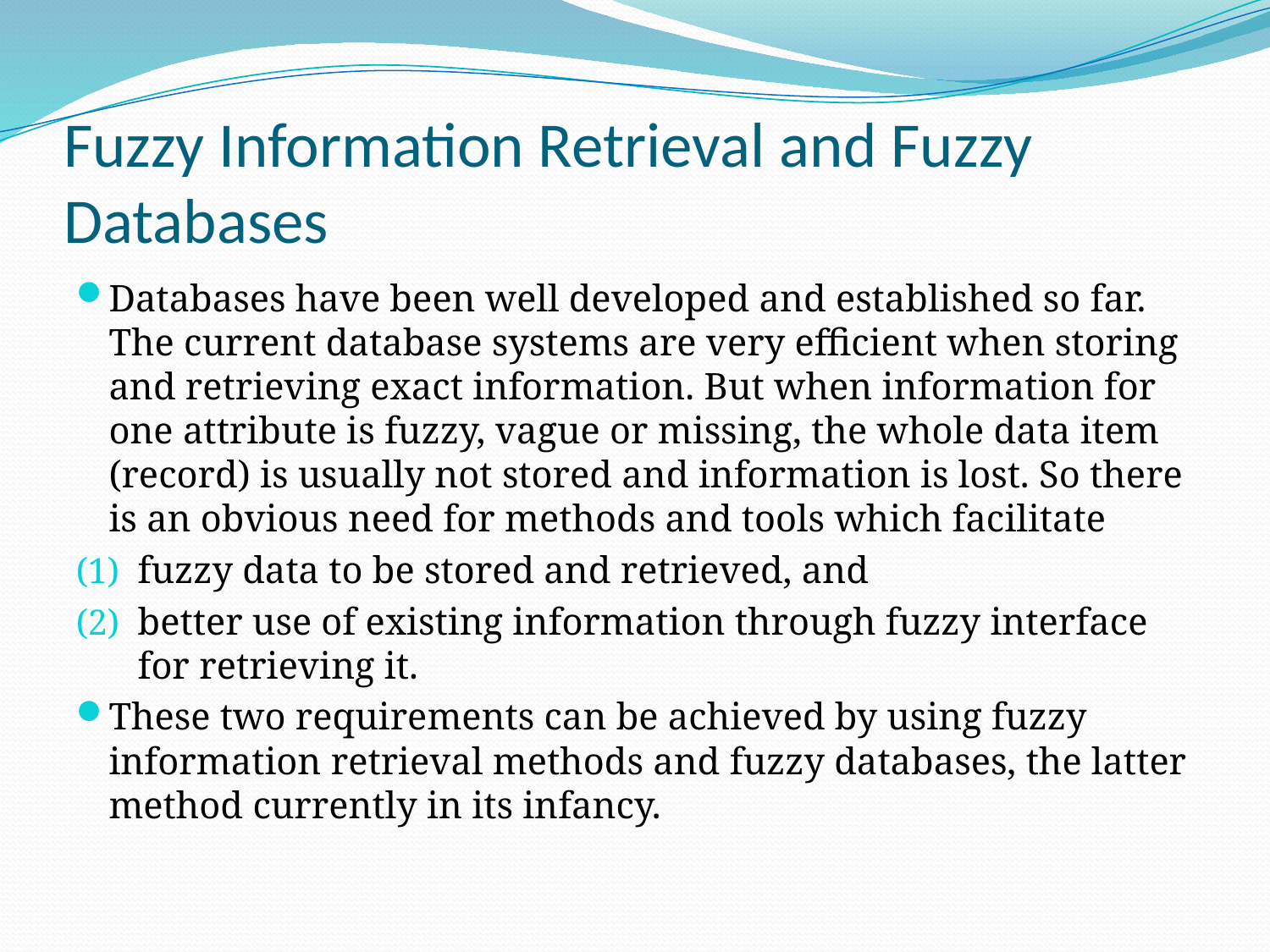

# Fuzzy Information Retrieval and Fuzzy Databases
Databases have been well developed and established so far. The current database systems are very efficient when storing and retrieving exact information. But when information for one attribute is fuzzy, vague or missing, the whole data item (record) is usually not stored and information is lost. So there is an obvious need for methods and tools which facilitate
fuzzy data to be stored and retrieved, and
better use of existing information through fuzzy interface for retrieving it.
These two requirements can be achieved by using fuzzy information retrieval methods and fuzzy databases, the latter method currently in its infancy.